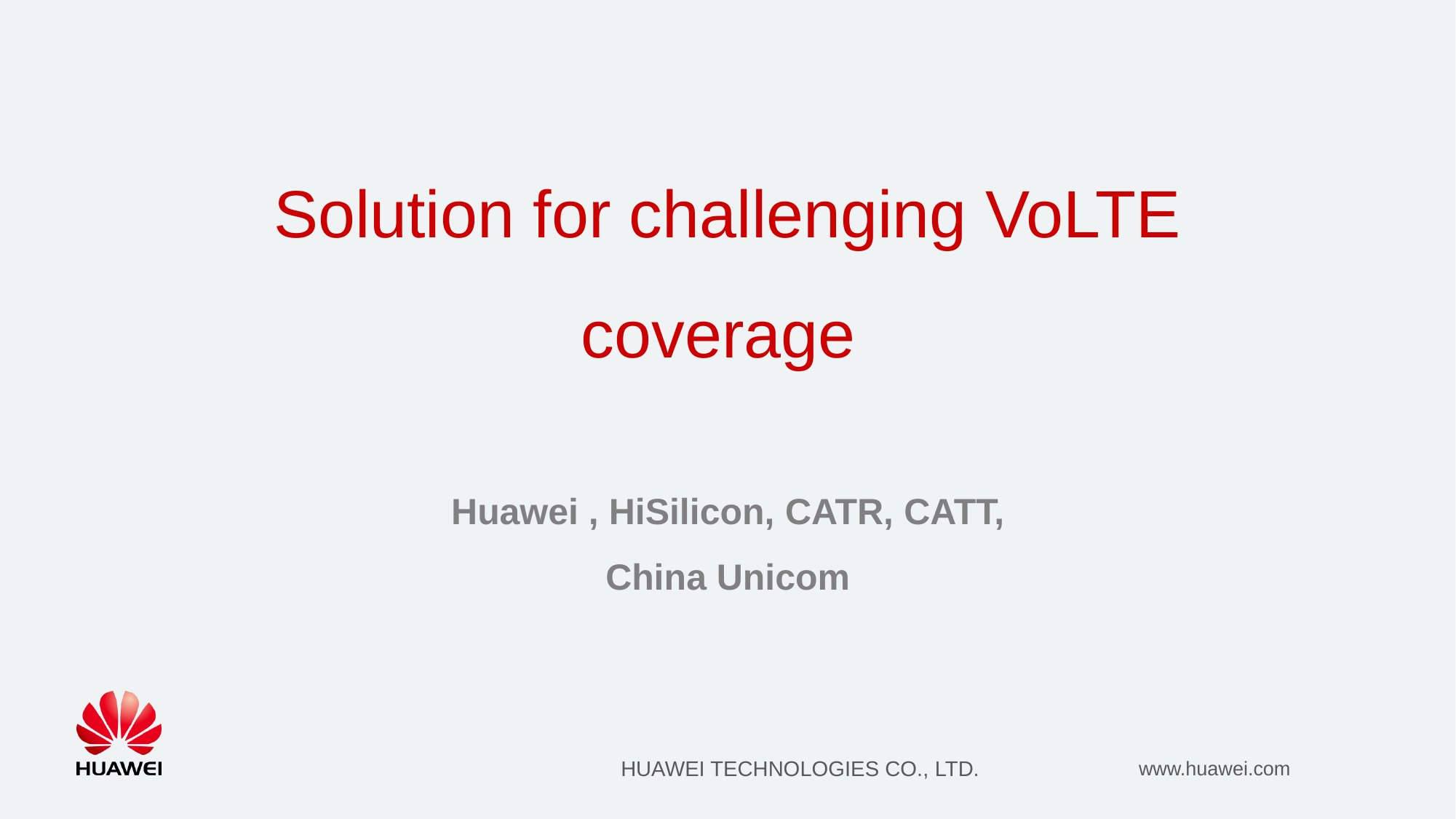

# Solution for challenging VoLTE coverage
Huawei , HiSilicon, CATR, CATT, China Unicom